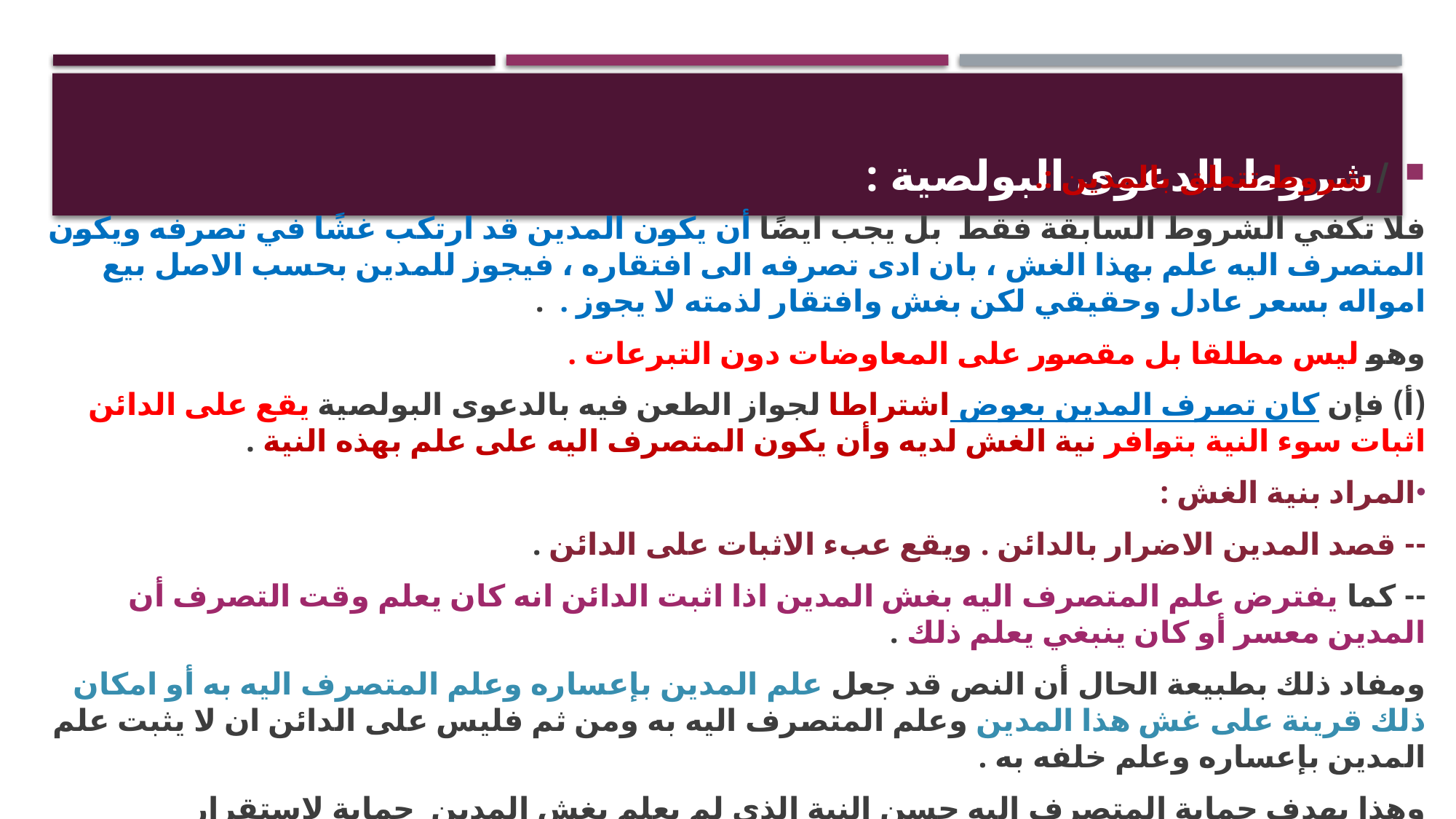

# شروط الدعوى البولصية :

/ شروط تتعلق بالمدين :.
فلا تكفي الشروط السابقة فقط  بل يجب ايضًا أن يكون المدين قد ارتكب غشًا في تصرفه ويكون المتصرف اليه علم بهذا الغش ، بان ادى تصرفه الى افتقاره ، فيجوز للمدين بحسب الاصل بيع امواله بسعر عادل وحقيقي لكن بغش وافتقار لذمته لا يجوز .  .
وهو ليس مطلقا بل مقصور على المعاوضات دون التبرعات .
(أ) فإن كان تصرف المدين بعوض اشتراطا لجواز الطعن فيه بالدعوى البولصية يقع على الدائن اثبات سوء النية بتوافر نية الغش لديه وأن يكون المتصرف اليه على علم بهذه النية .
المراد بنية الغش :
-- قصد المدين الاضرار بالدائن . ويقع عبء الاثبات على الدائن .
-- كما يفترض علم المتصرف اليه بغش المدين اذا اثبت الدائن انه كان يعلم وقت التصرف أن المدين معسر أو كان ينبغي يعلم ذلك .
ومفاد ذلك بطبيعة الحال أن النص قد جعل علم المدين بإعساره وعلم المتصرف اليه به أو امكان ذلك قرينة على غش هذا المدين وعلم المتصرف اليه به ومن ثم فليس على الدائن ان لا يثبت علم المدين بإعساره وعلم خلفه به .
وهذا بهدف حماية المتصرف اليه حسن النية الذي لم يعلم بغش المدين  حماية لاستقرار المعاملات .